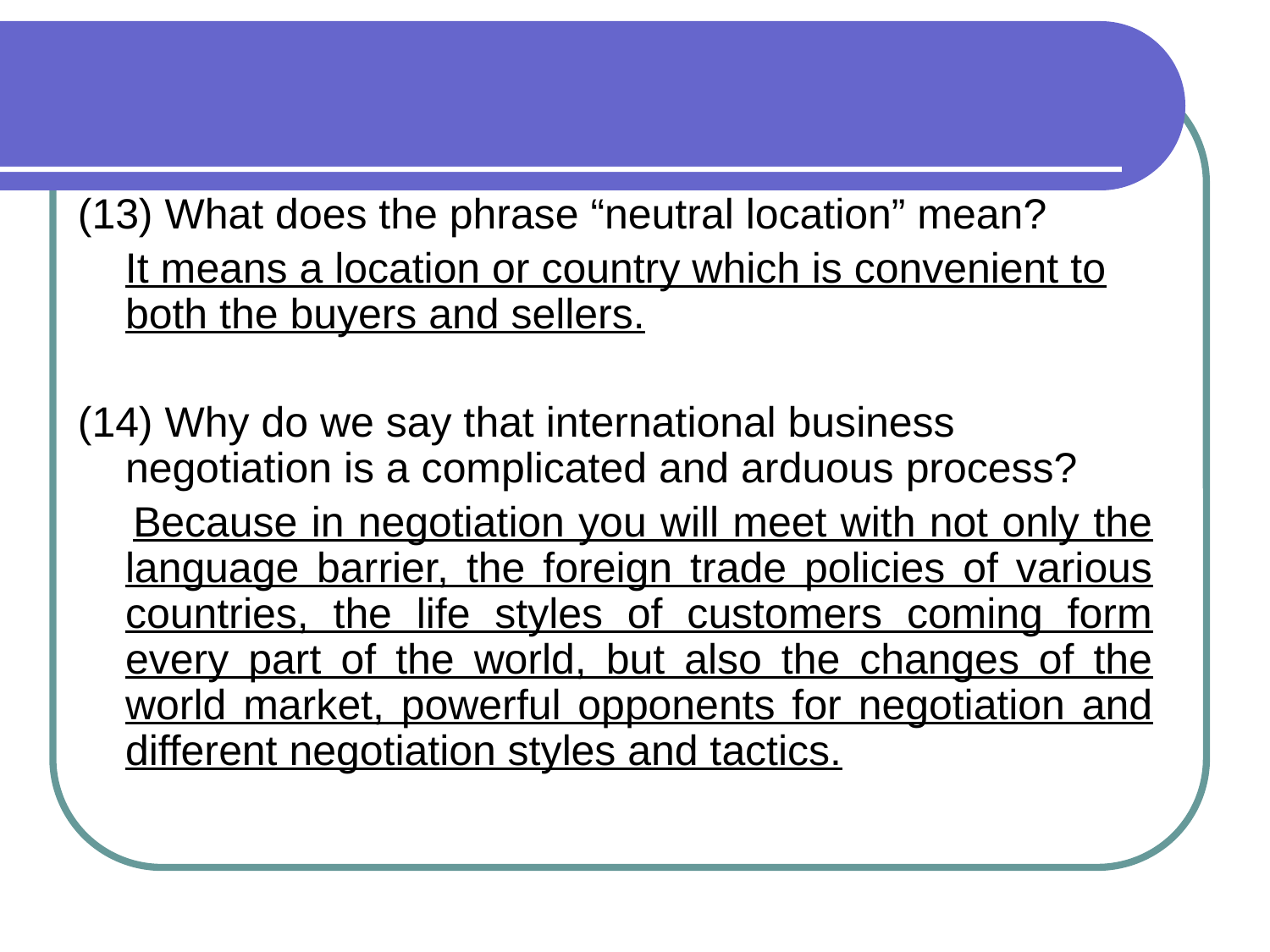

#
(13) What does the phrase “neutral location” mean?
    It means a location or country which is convenient to both the buyers and sellers.

(14) Why do we say that international business negotiation is a complicated and arduous process?
    Because in negotiation you will meet with not only the language barrier, the foreign trade policies of various countries, the life styles of customers coming form every part of the world, but also the changes of the world market, powerful opponents for negotiation and different negotiation styles and tactics.